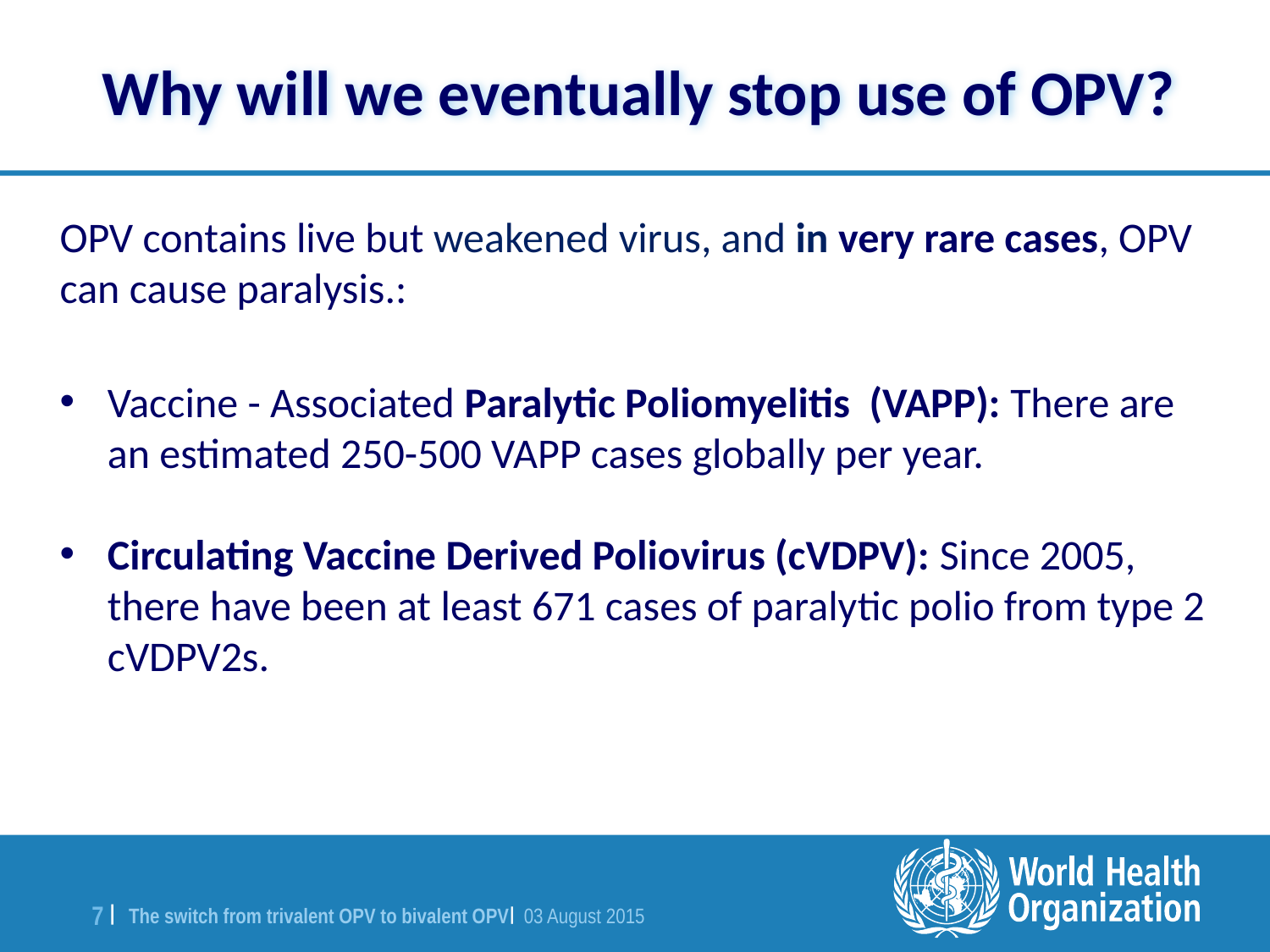

Why will we eventually stop use of OPV?
OPV contains live but weakened virus, and in very rare cases, OPV can cause paralysis.:

Vaccine - Associated Paralytic Poliomyelitis  (VAPP): There are an estimated 250-500 VAPP cases globally per year.

Circulating Vaccine Derived Poliovirus (cVDPV): Since 2005, there have been at least 671 cases of paralytic polio from type 2 cVDPV2s.